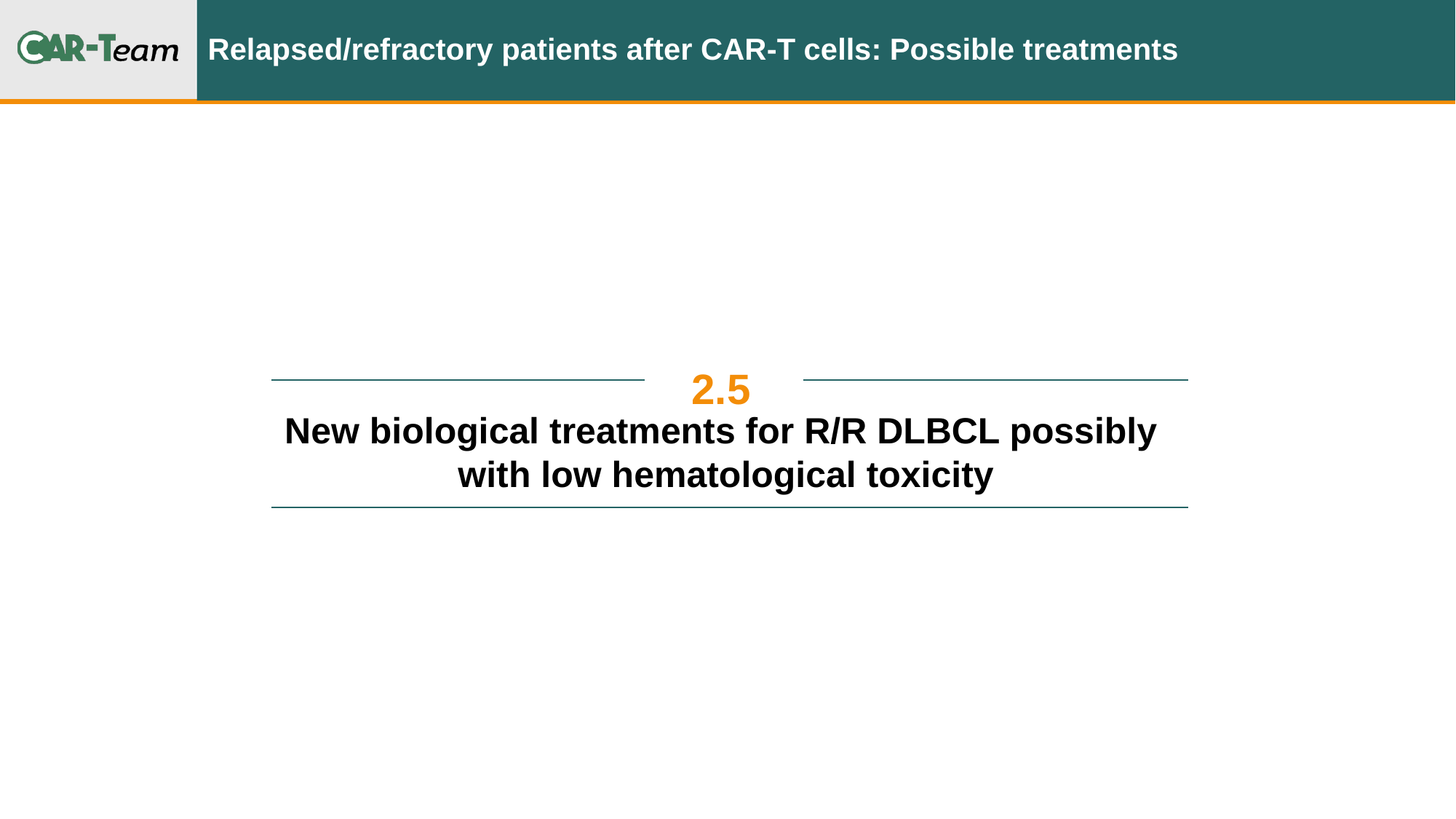

# Relapsed/refractory patients after CAR-T cells: Possible treatments
2.5
New biological treatments for R/R DLBCL possibly
with low hematological toxicity